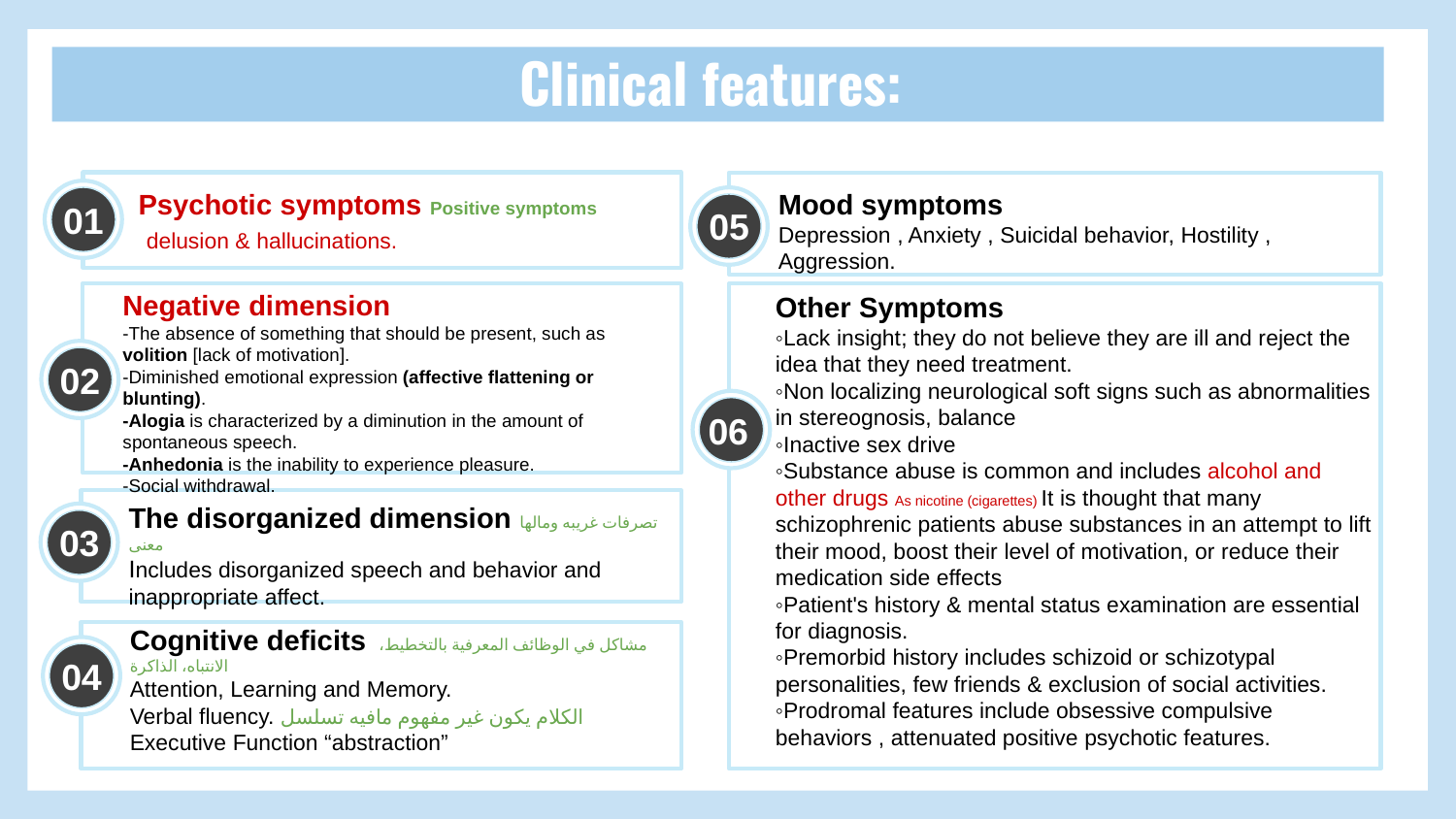

Clinical features:

01
Psychotic symptoms Positive symptoms
 delusion & hallucinations.

Mood symptoms
Depression , Anxiety , Suicidal behavior, Hostility , Aggression.

05

Negative dimension
-The absence of something that should be present, such as volition [lack of motivation].
-Diminished emotional expression (affective flattening or blunting).
-Alogia is characterized by a diminution in the amount of spontaneous speech.
-Anhedonia is the inability to experience pleasure.
-Social withdrawal.
Other Symptoms
◦Lack insight; they do not believe they are ill and reject the idea that they need treatment.
◦Non localizing neurological soft signs such as abnormalities in stereognosis, balance
◦Inactive sex drive
◦Substance abuse is common and includes alcohol and other drugs As nicotine (cigarettes) It is thought that many schizophrenic patients abuse substances in an attempt to lift their mood, boost their level of motivation, or reduce their medication side effects
◦Patient's history & mental status examination are essential for diagnosis.
◦Premorbid history includes schizoid or schizotypal personalities, few friends & exclusion of social activities.
◦Prodromal features include obsessive compulsive behaviors , attenuated positive psychotic features.

02

06

The disorganized dimension تصرفات غريبه ومالها معنى
Includes disorganized speech and behavior and inappropriate affect.

03
Cognitive deficits  مشاكل في الوظائف المعرفية بالتخطيط، الانتباه، الذاكرة
Attention, Learning and Memory.
Verbal fluency. الكلام يكون غير مفهوم مافيه تسلسل
Executive Function “abstraction”

04